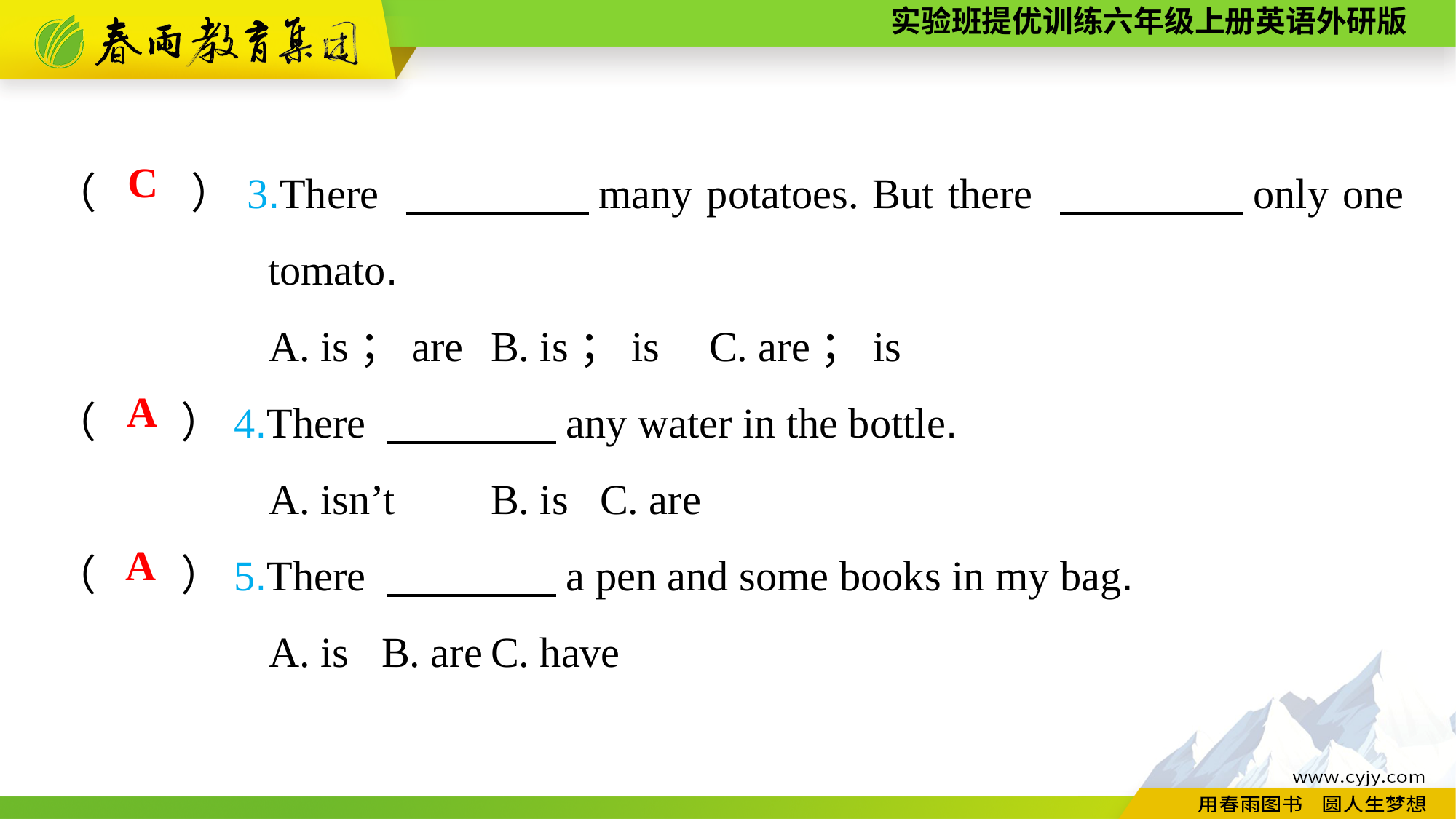

（　　）3.There 　　　　many potatoes. But there 　　　　only one tomato.
A. is；are	B. is；is	C. are；is
（　　）4.There 　　　　any water in the bottle.
A. isn’t	B. is	C. are
（　　）5.There 　　　　a pen and some books in my bag.
A. is	B. are	C. have
C
A
A